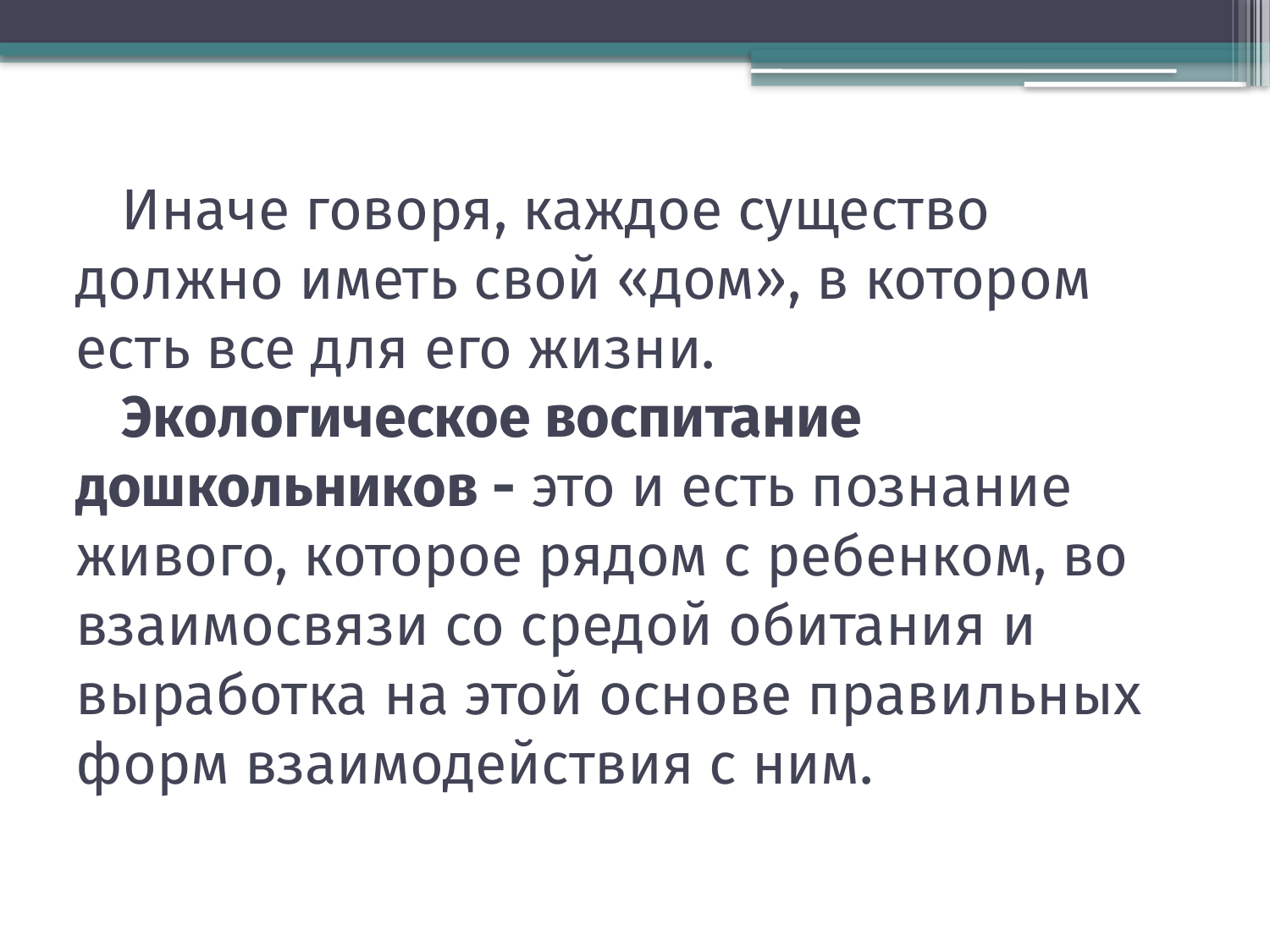

# Иначе говоря, каждое существо должно иметь свой «дом», в котором есть все для его жизни. Экологическое воспитание дошкольников - это и есть познание живого, которое рядом с ребенком, во взаимосвязи со средой обитания и выработка на этой основе правильных форм взаимодействия с ним.